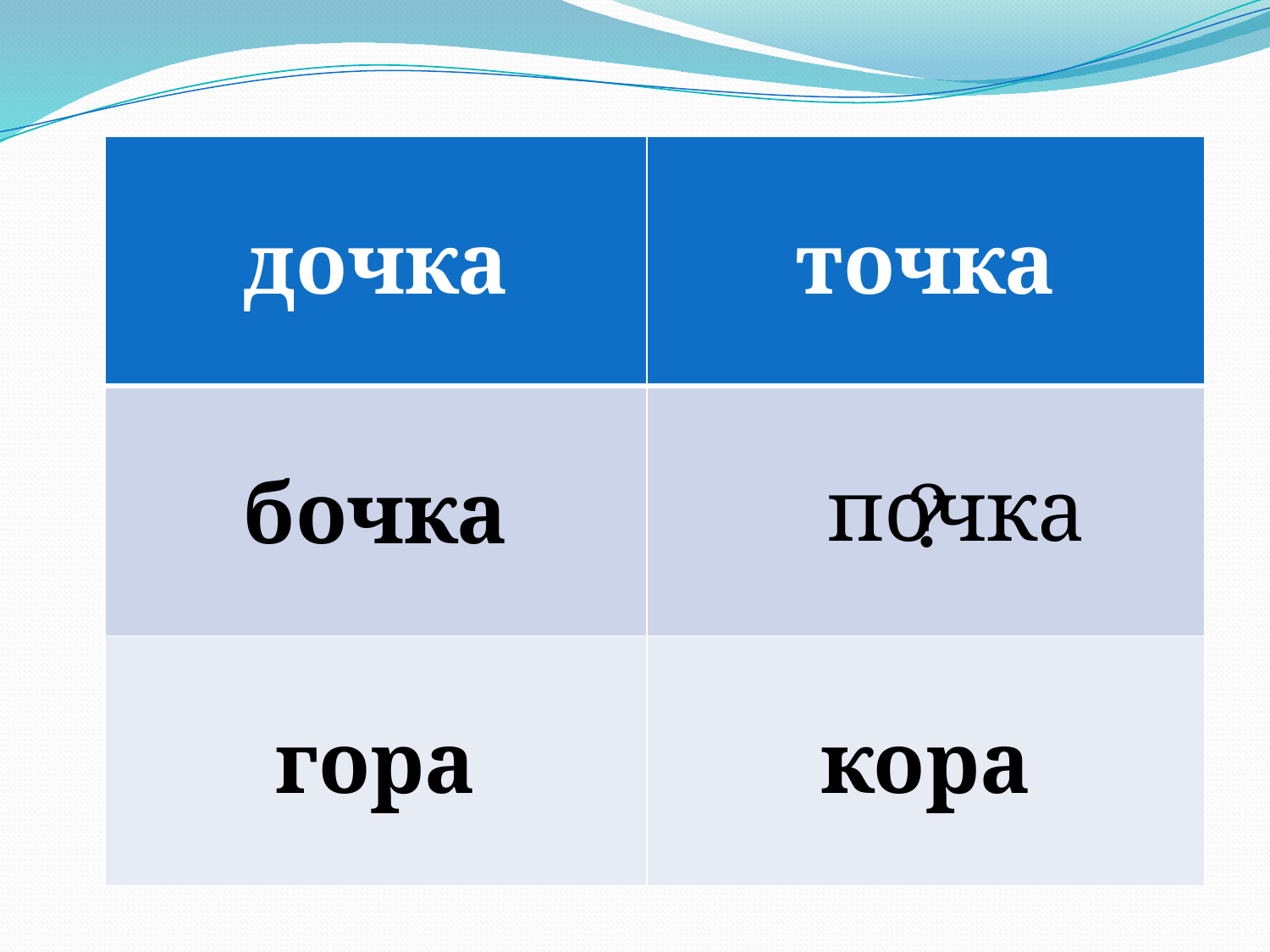

| дочка | точка |
| --- | --- |
| бочка |  |
| гора | кора |
почка
?